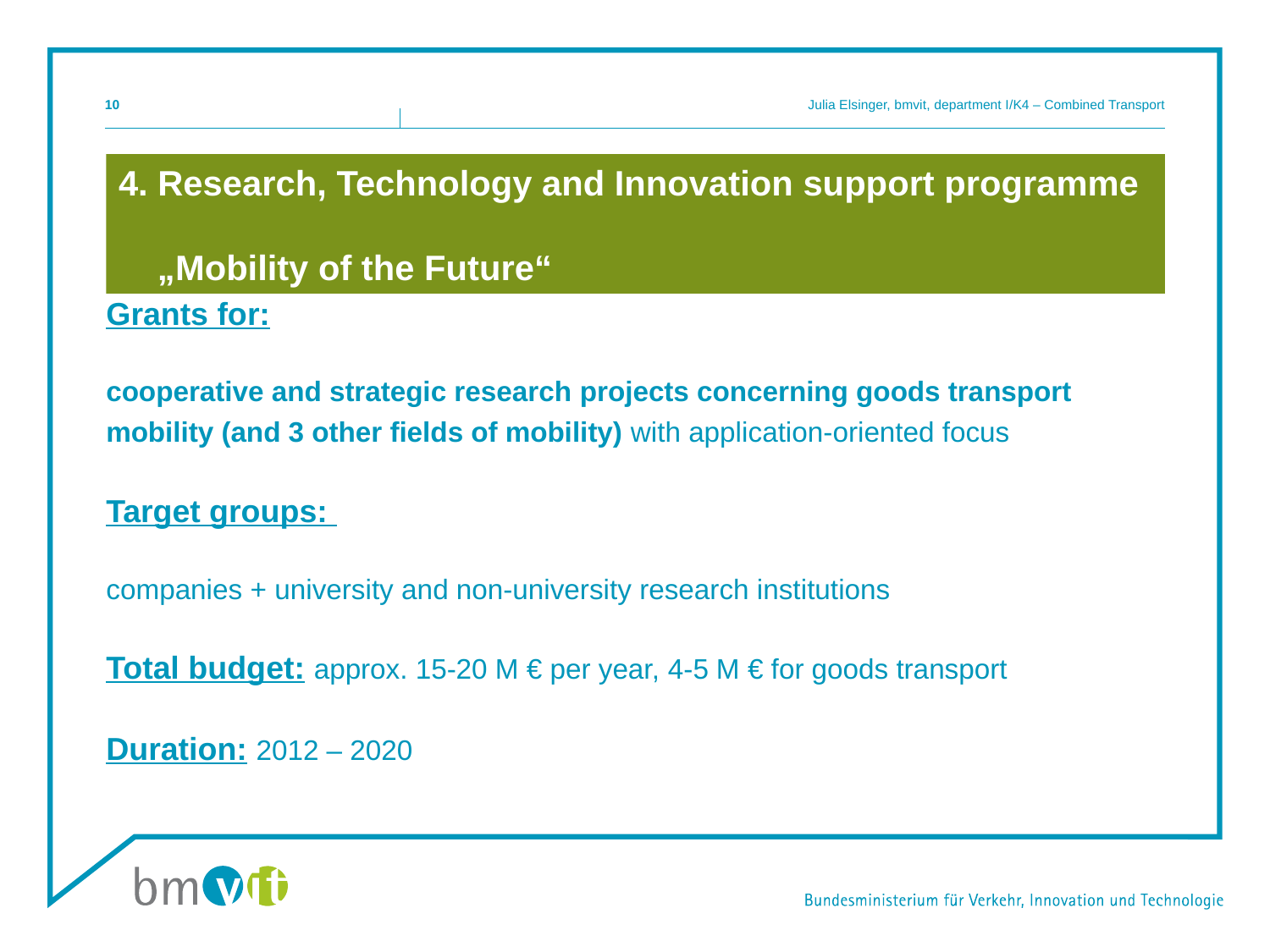

10
Julia Elsinger, bmvit, department I/K4 – Combined Transport
4. Research, Technology and Innovation support programme
    „Mobility of the Future“
Grants for:
cooperative and strategic research projects concerning goods transport mobility (and 3 other fields of mobility) with application-oriented focus
Target groups:
companies + university and non-university research institutions
Total budget: approx. 15-20 M € per year, 4-5 M € for goods transport
Duration: 2012 – 2020